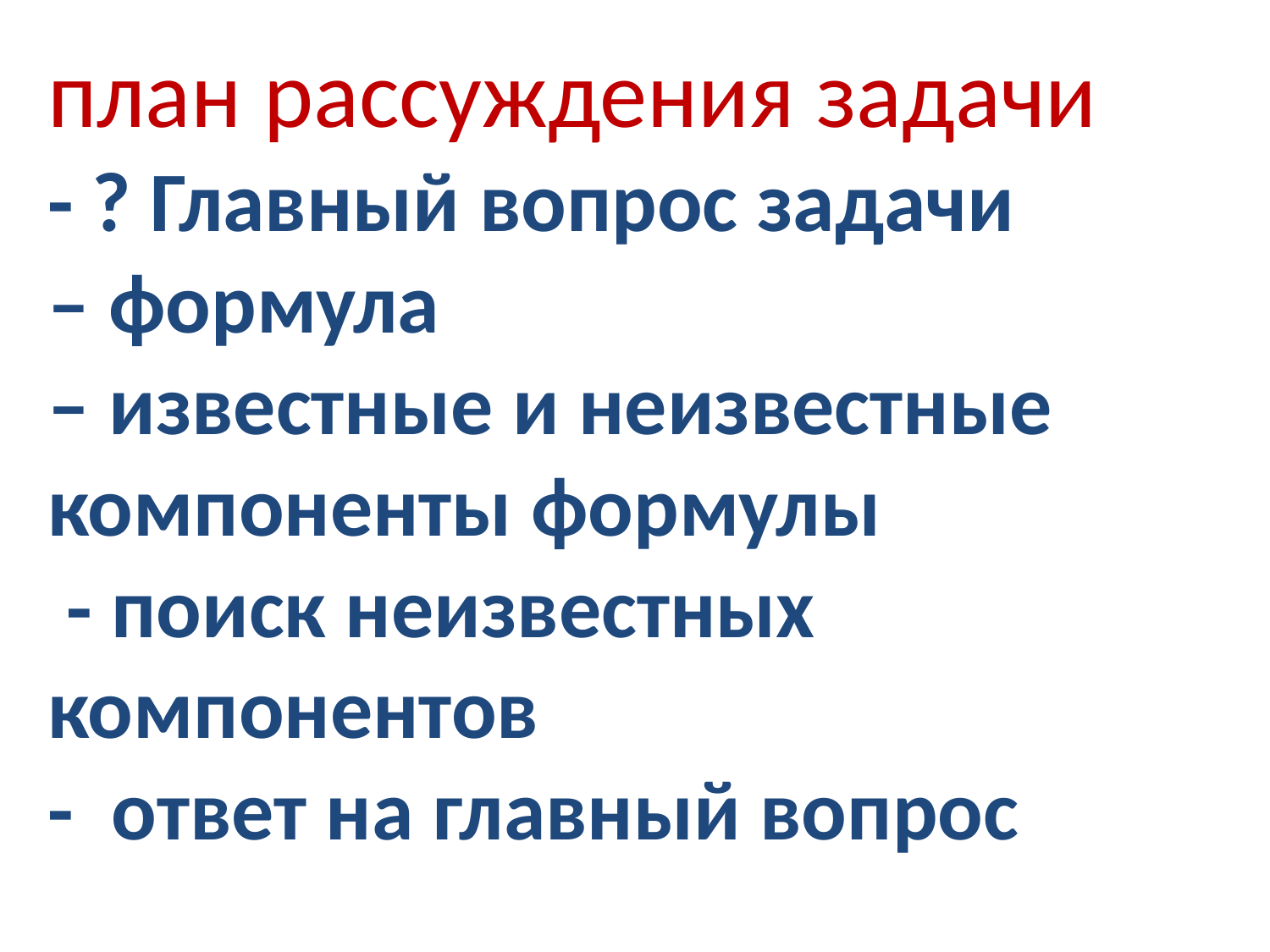

план рассуждения задачи
- ? Главный вопрос задачи
– формула
– известные и неизвестные компоненты формулы
 - поиск неизвестных компонентов
-  ответ на главный вопрос